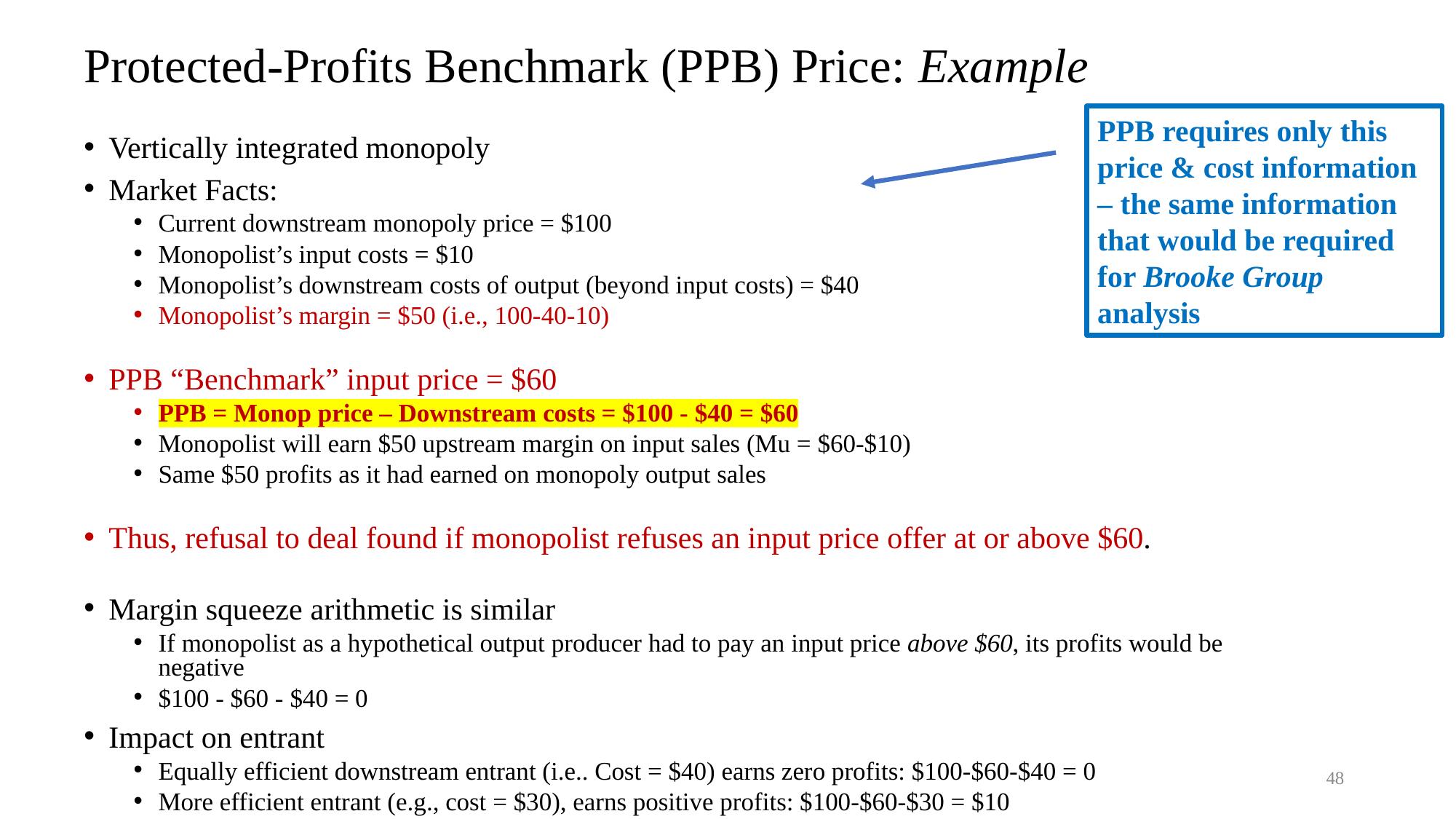

# Protected-Profits Benchmark (PPB) Price: Example
PPB requires only this price & cost information – the same information that would be required for Brooke Group analysis
Vertically integrated monopoly
Market Facts:
Current downstream monopoly price = $100
Monopolist’s input costs = $10
Monopolist’s downstream costs of output (beyond input costs) = $40
Monopolist’s margin = $50 (i.e., 100-40-10)
PPB “Benchmark” input price = $60
PPB = Monop price – Downstream costs = $100 - $40 = $60
Monopolist will earn $50 upstream margin on input sales (Mu = $60-$10)
Same $50 profits as it had earned on monopoly output sales
Thus, refusal to deal found if monopolist refuses an input price offer at or above $60.
Margin squeeze arithmetic is similar
If monopolist as a hypothetical output producer had to pay an input price above $60, its profits would be negative
$100 - $60 - $40 = 0
Impact on entrant
Equally efficient downstream entrant (i.e.. Cost = $40) earns zero profits: $100-$60-$40 = 0
More efficient entrant (e.g., cost = $30), earns positive profits: $100-$60-$30 = $10

48